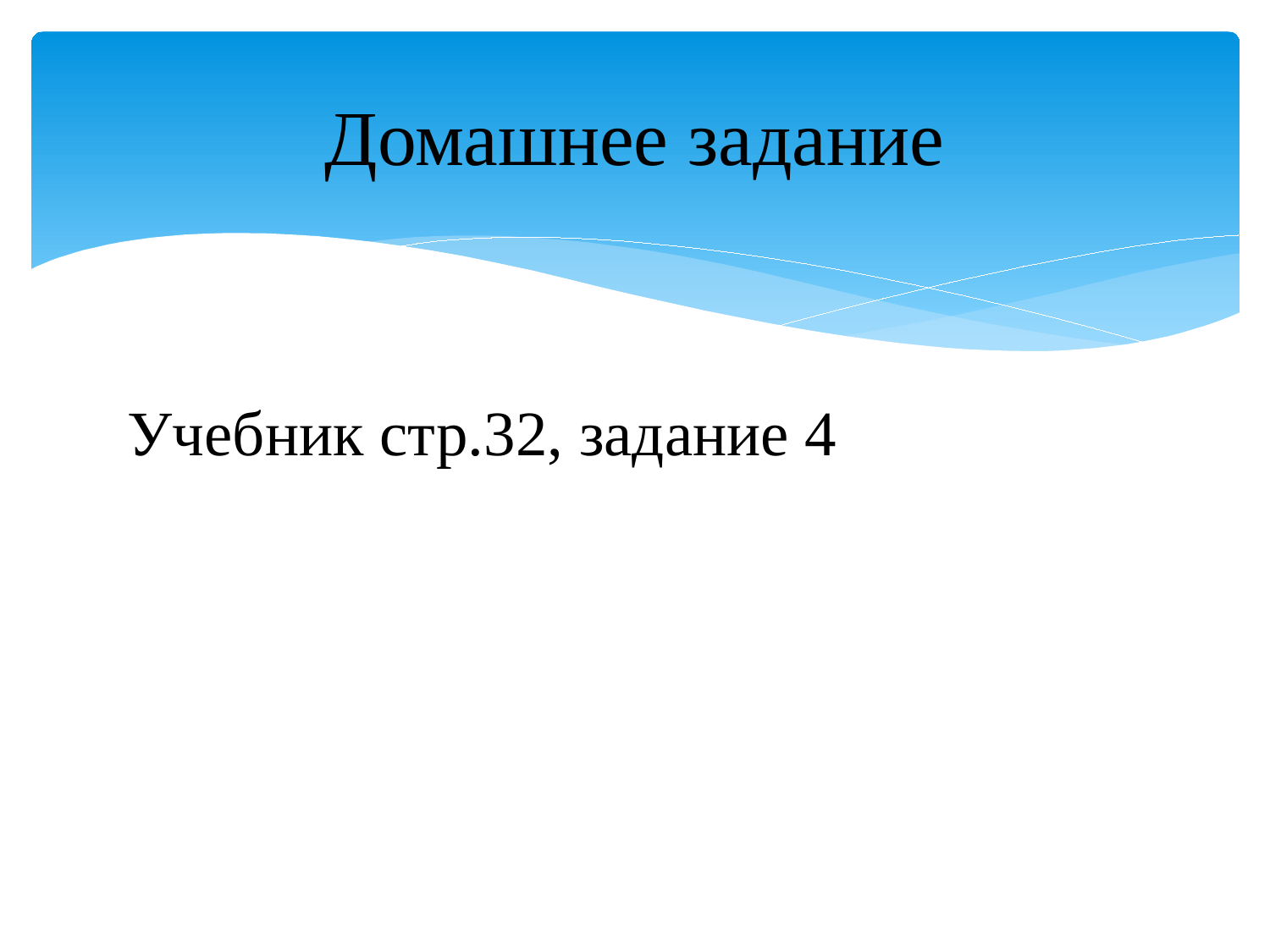

# Домашнее задание
Учебник стр.32, задание 4